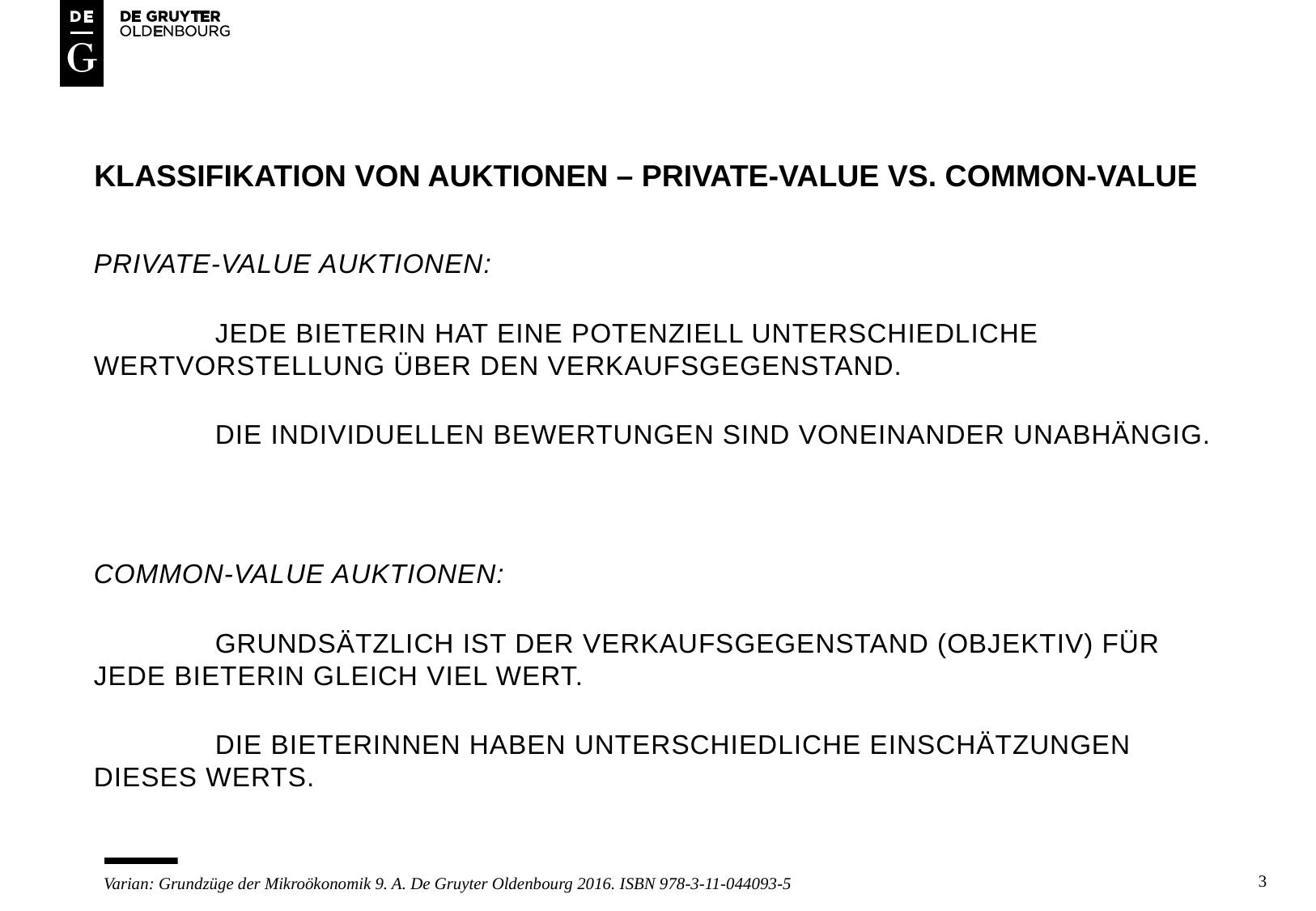

# Klassifikation von auktionen – private-value vs. Common-value
Private-value auktionen:
	jede Bieterin hat eine potenziell unterschiedliche 	wertvorstellung über den verkaufsgegenstand.
	die individuellen bewertungen sind voneinander unabhängig.

Common-value auktionen:
	grundsätzlich ist der verkaufsgegenstand (objektiv) für 	jede Bieterin gleich viel wert.
	die bieterinnen haben unterschiedliche einschätzungen 	dieses Werts.
3
Varian: Grundzüge der Mikroökonomik 9. A. De Gruyter Oldenbourg 2016. ISBN 978-3-11-044093-5